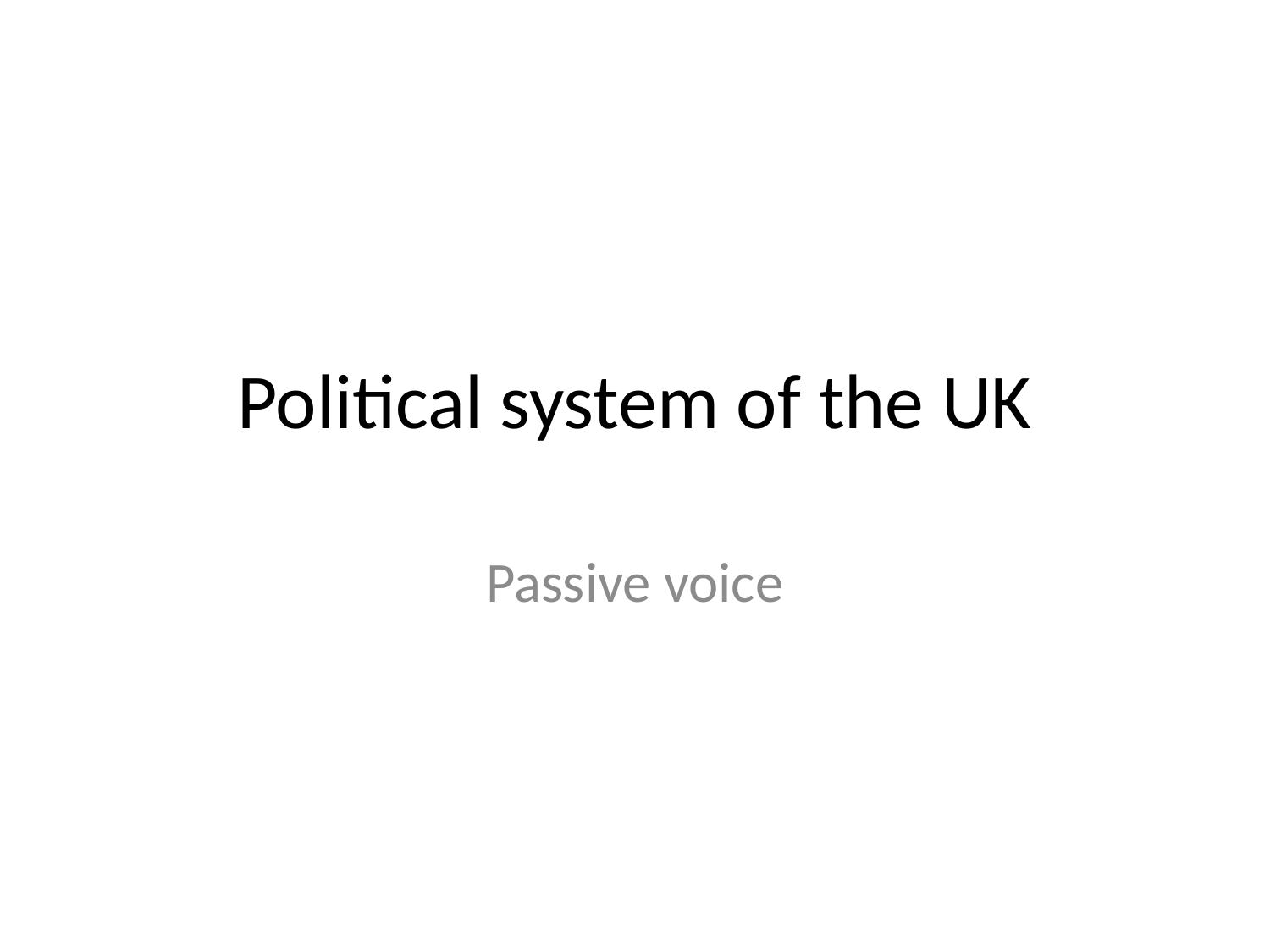

# Political system of the UK
Passive voice